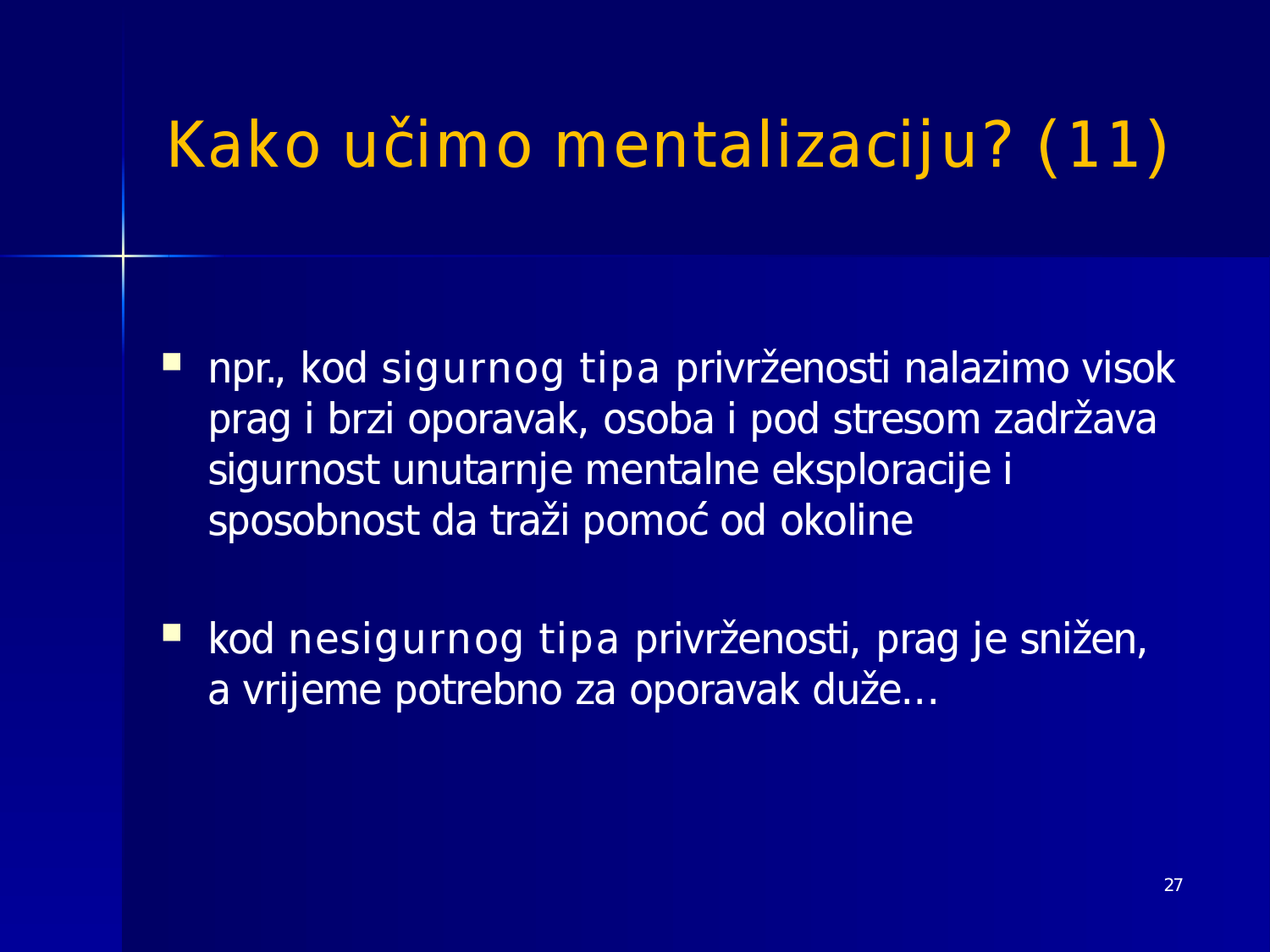

# Kako učimo mentalizaciju? (11)

npr., kod sigurnog tipa privrženosti nalazimo visok prag i brzi oporavak, osoba i pod stresom zadržava sigurnost unutarnje mentalne eksploracije i sposobnost da traži pomoć od okoline

kod nesigurnog tipa privrženosti, prag je snižen, a vrijeme potrebno za oporavak duže...
27